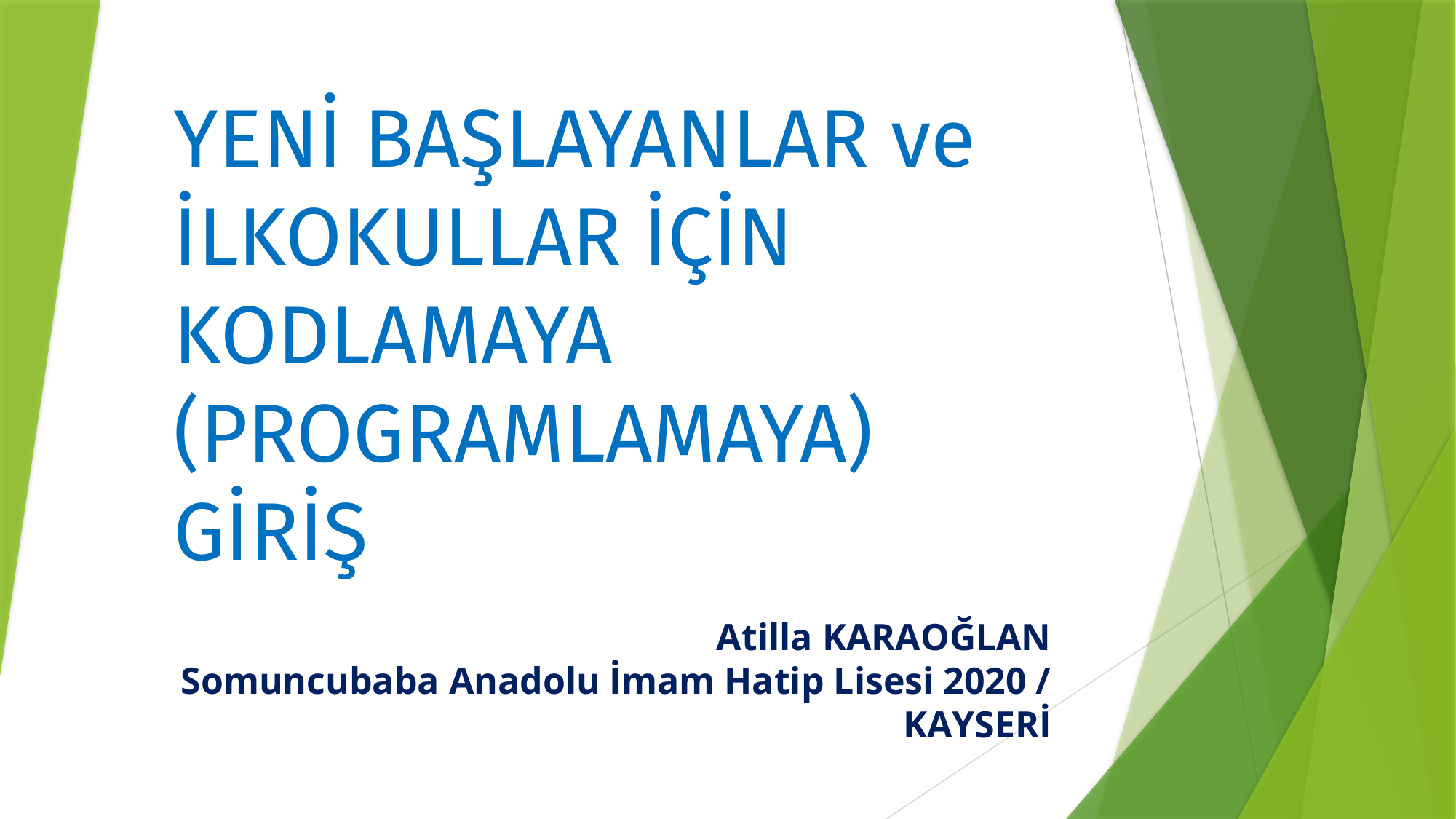

# YENİ BAŞLAYANLAR ve İLKOKULLAR İÇİN KODLAMAYA (PROGRAMLAMAYA) GİRİŞ
Atilla KARAOĞLAN
Somuncubaba Anadolu İmam Hatip Lisesi 2020 / KAYSERİ